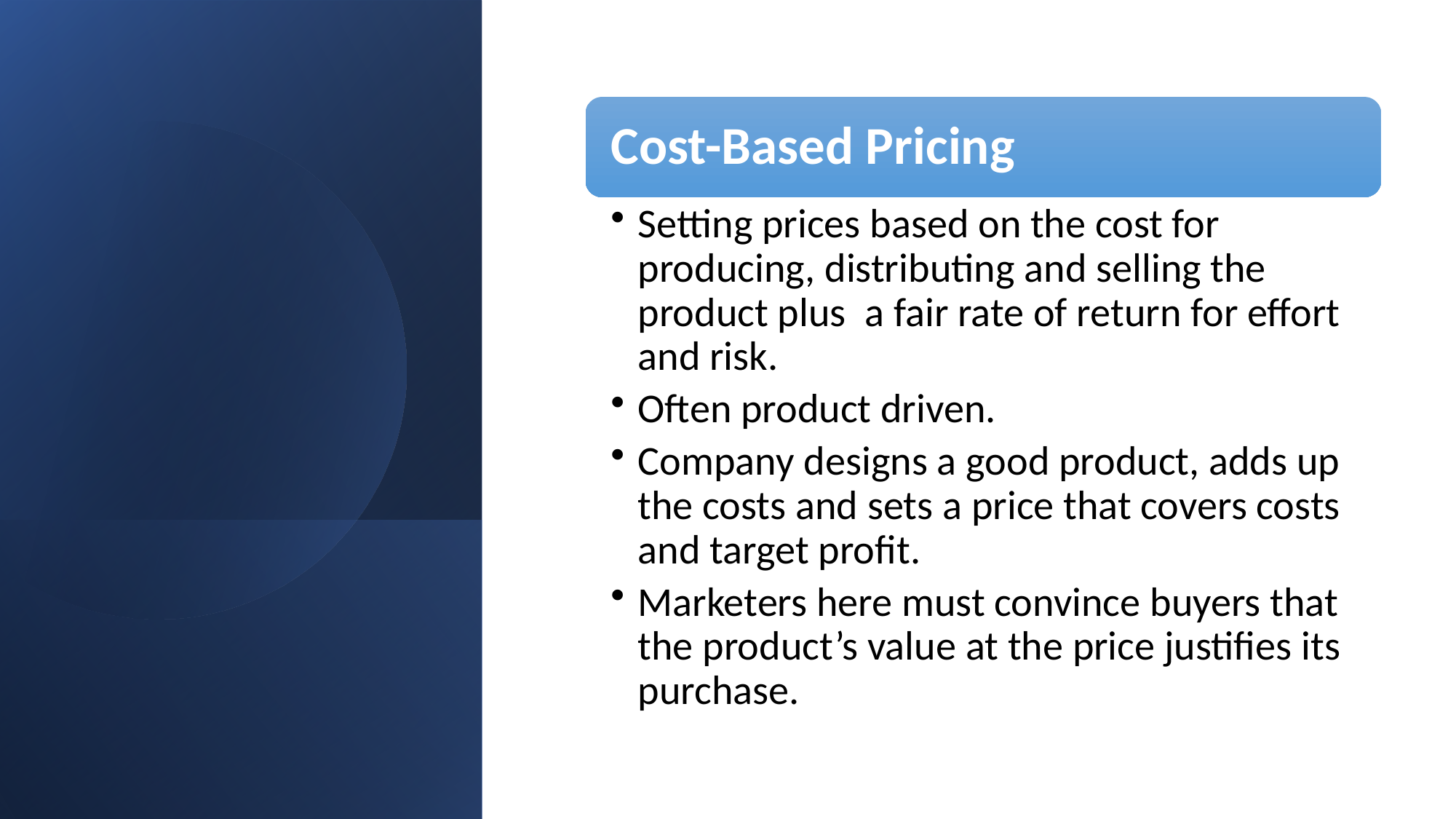

Cost-Based Pricing
Setting prices based on the cost for producing, distributing and selling the product plus  a fair rate of return for effort and risk.
Often product driven.
Company designs a good product, adds up the costs and sets a price that covers costs and target profit.
Marketers here must convince buyers that the product’s value at the price justifies its purchase.